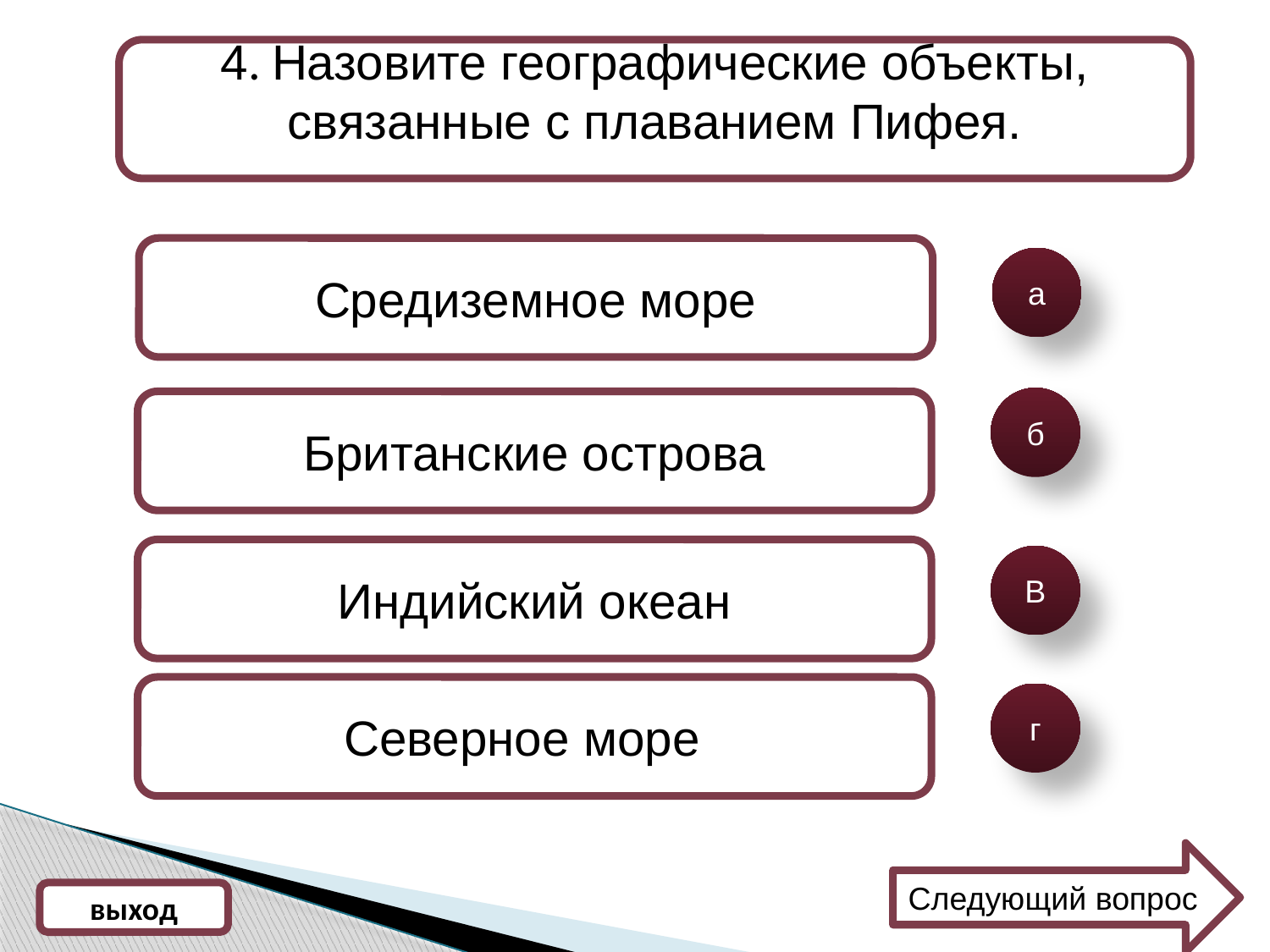

4. Назовите географические объекты, связанные с плаванием Пифея.

Средиземное море
а
б
Британские острова
Индийский океан
В
Северное море
г
Следующий вопрос
выход